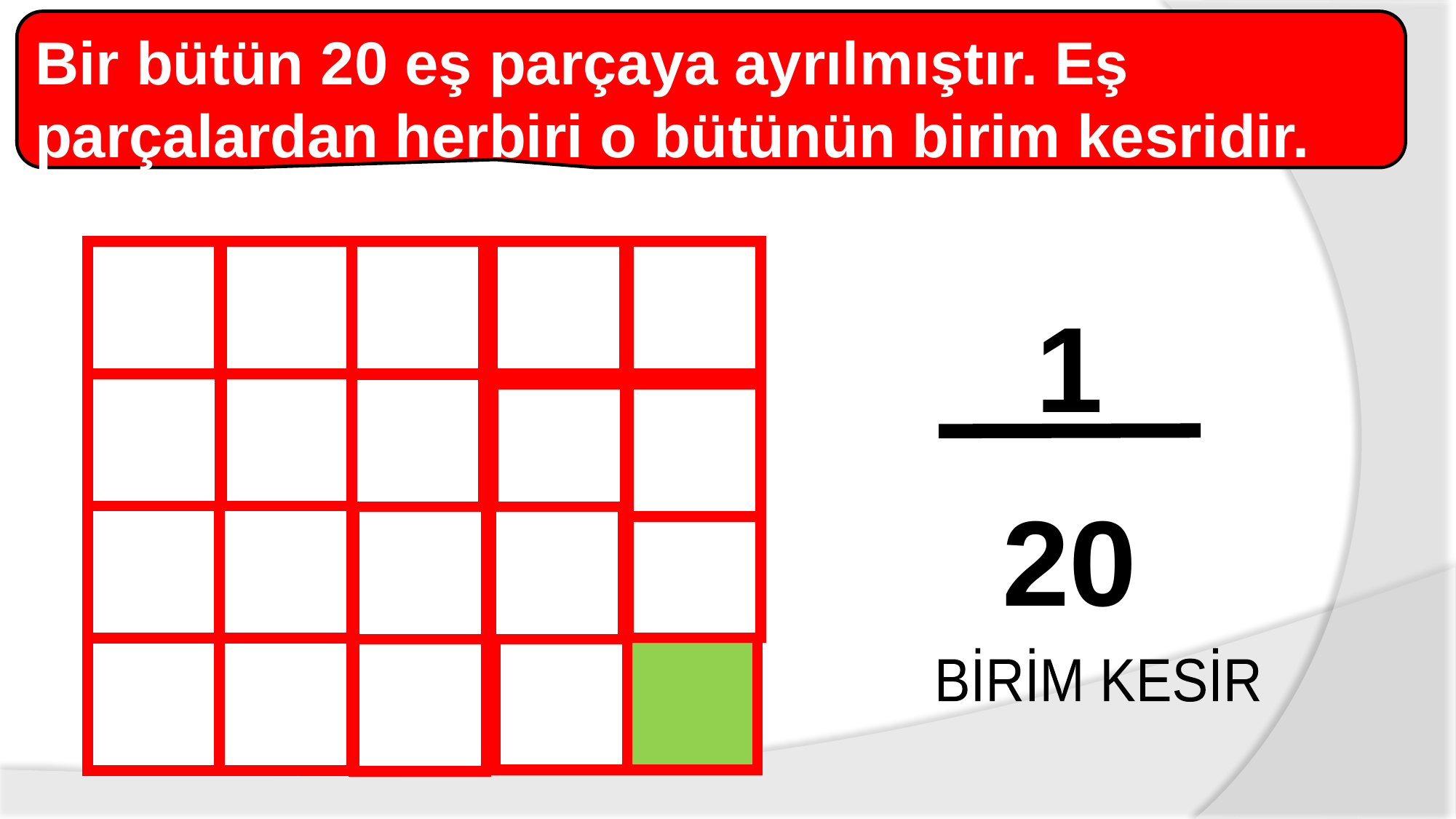

Bir bütün 20 eş parçaya ayrılmıştır. Eş parçalardan herbiri o bütünün birim kesridir.

1

20

BİRİM KESİR